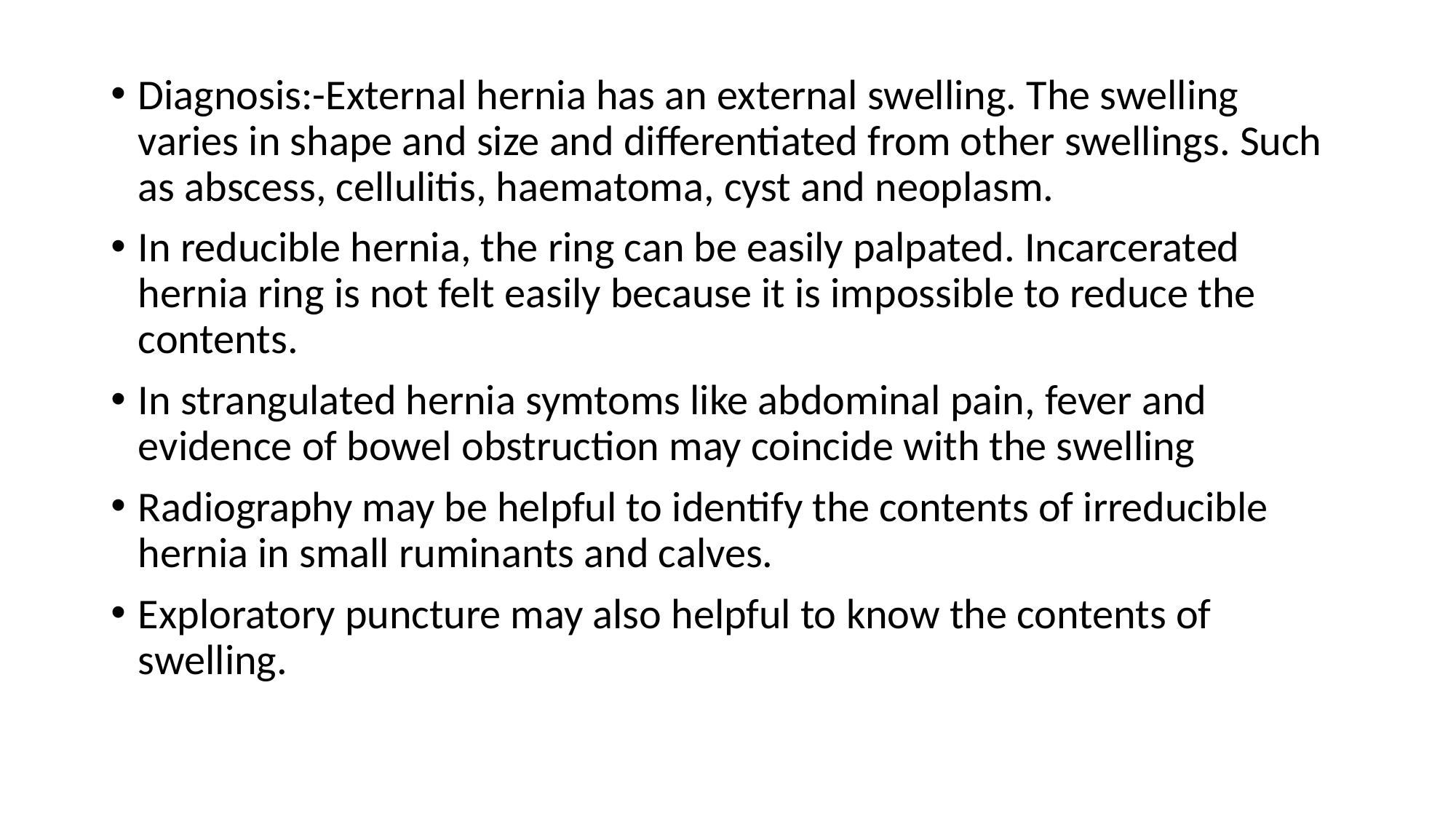

Diagnosis:-External hernia has an external swelling. The swelling varies in shape and size and differentiated from other swellings. Such as abscess, cellulitis, haematoma, cyst and neoplasm.
In reducible hernia, the ring can be easily palpated. Incarcerated hernia ring is not felt easily because it is impossible to reduce the contents.
In strangulated hernia symtoms like abdominal pain, fever and evidence of bowel obstruction may coincide with the swelling
Radiography may be helpful to identify the contents of irreducible hernia in small ruminants and calves.
Exploratory puncture may also helpful to know the contents of swelling.